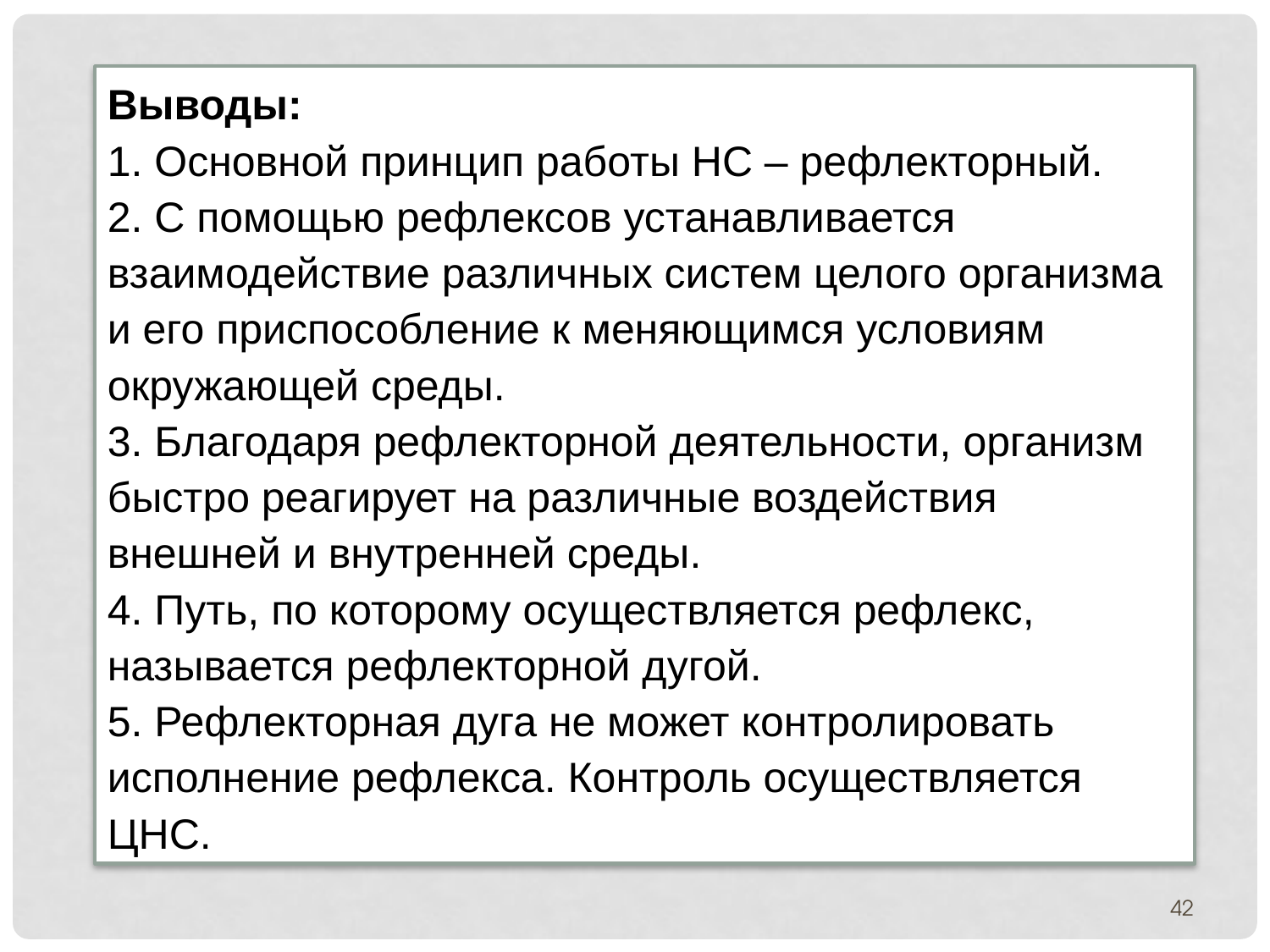

Выводы:
1. Основной принцип работы НС – рефлекторный.
2. С помощью рефлексов устанавливается взаимодействие различных систем целого организма и его приспособление к меняющимся условиям окружающей среды.
3. Благодаря рефлекторной деятельности, организм быстро реагирует на различные воздействия внешней и внутренней среды.
4. Путь, по которому осуществляется рефлекс, называется рефлекторной дугой.
5. Рефлекторная дуга не может контролировать исполнение рефлекса. Контроль осуществляется ЦНС.
42